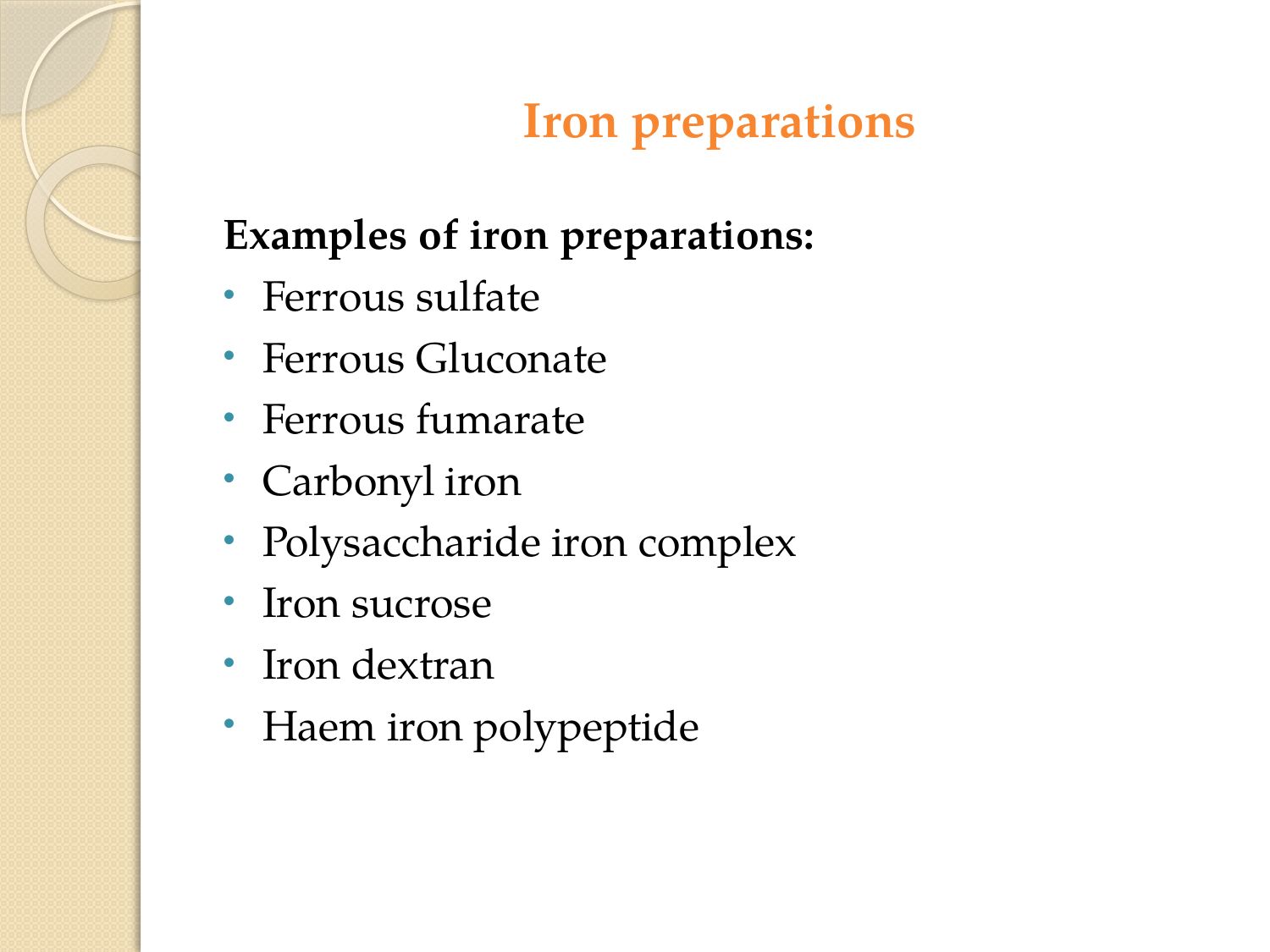

# Iron preparations
Examples of iron preparations:
Ferrous sulfate
Ferrous Gluconate
Ferrous fumarate
Carbonyl iron
Polysaccharide iron complex
Iron sucrose
Iron dextran
Haem iron polypeptide